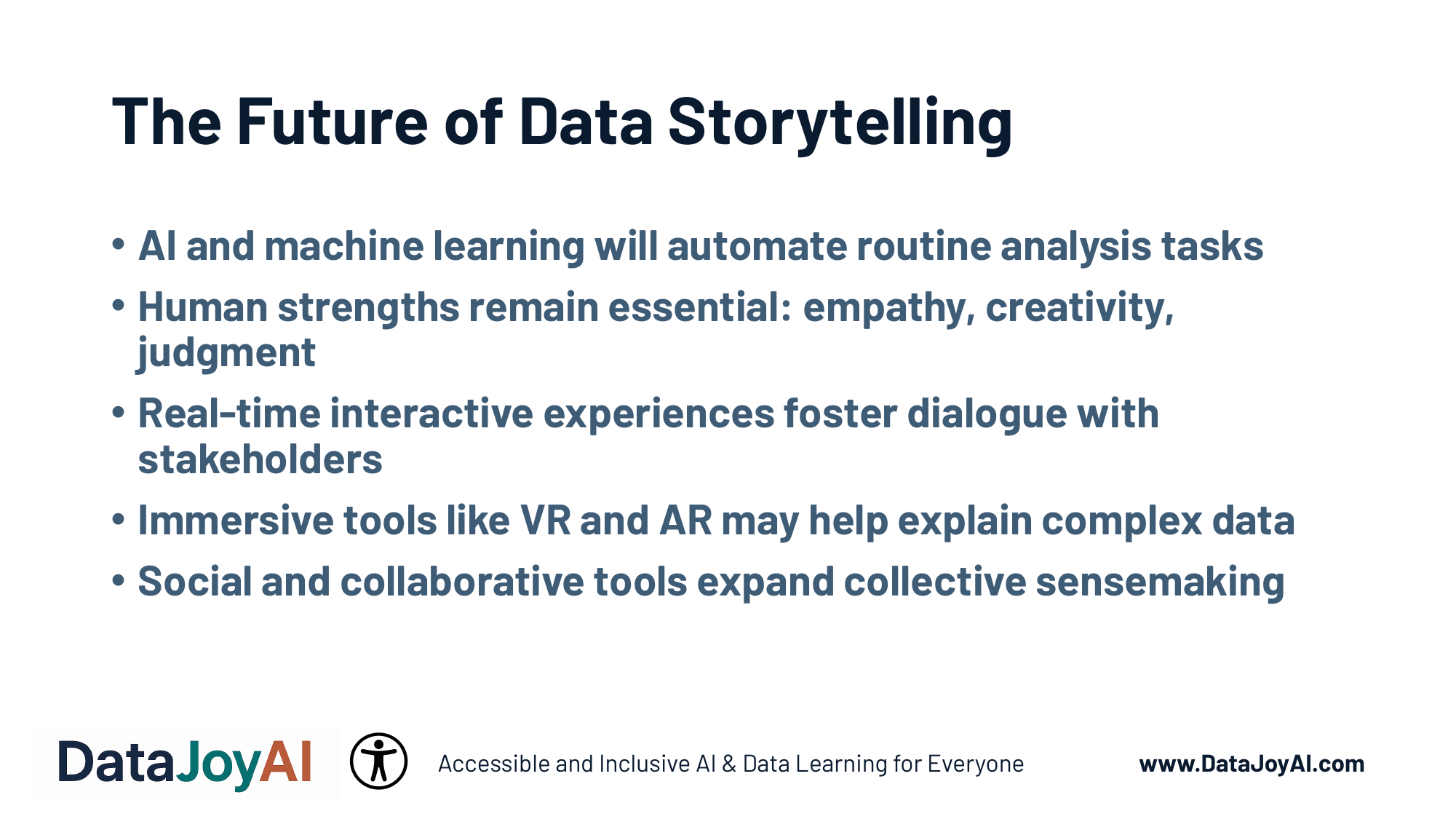

# The Future of Data Storytelling
AI and machine learning will automate routine analysis tasks
Human strengths remain essential: empathy, creativity, judgment
Real-time interactive experiences foster dialogue with stakeholders
Immersive tools like VR and AR may help explain complex data
Social and collaborative tools expand collective sensemaking